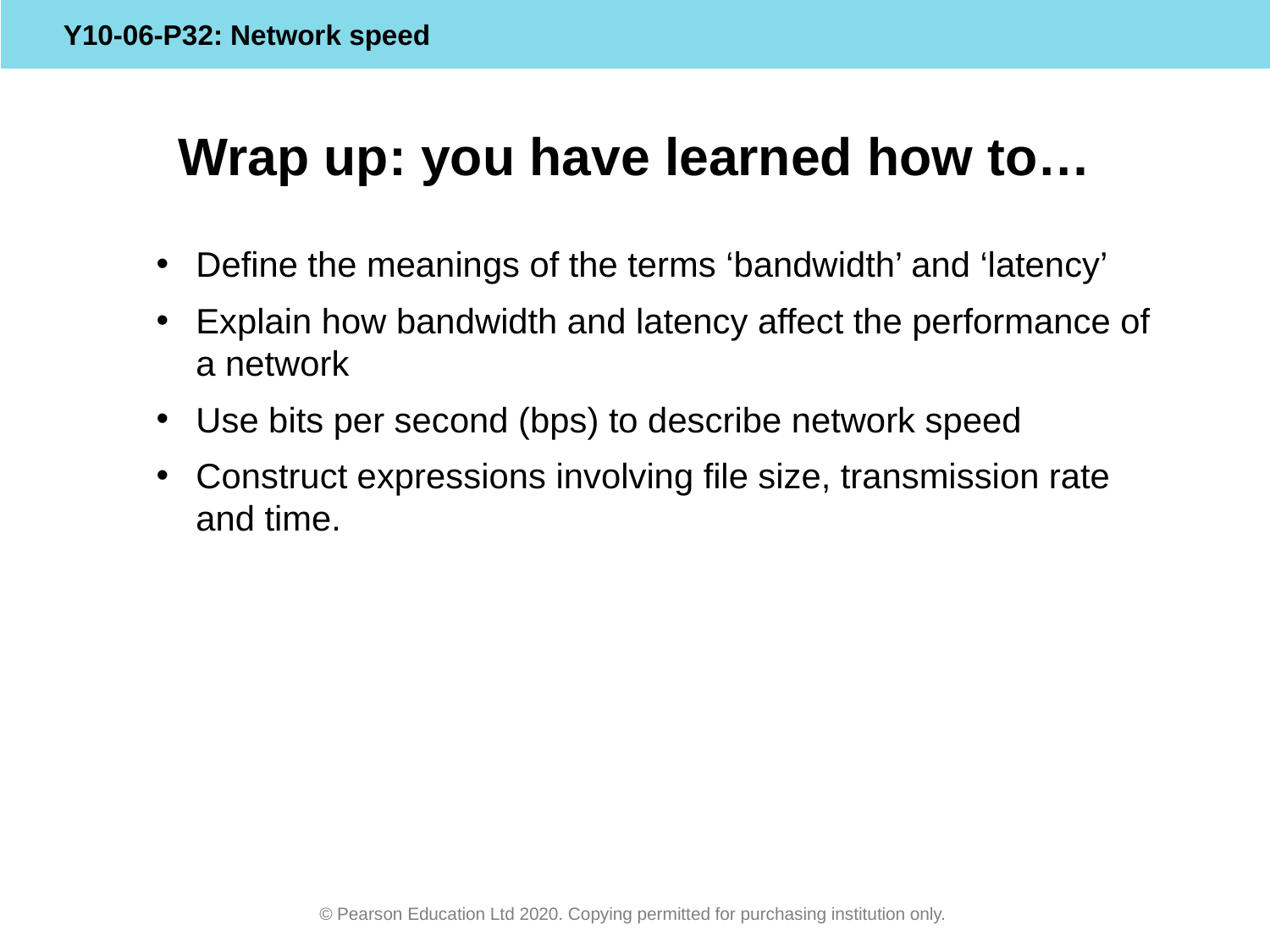

# Wrap up: you have learned how to…
Define the meanings of the terms ‘bandwidth’ and ‘latency’
Explain how bandwidth and latency affect the performance of a network
Use bits per second (bps) to describe network speed
Construct expressions involving file size, transmission rate and time.

© Pearson Education Ltd 2020. Copying permitted for purchasing institution only.